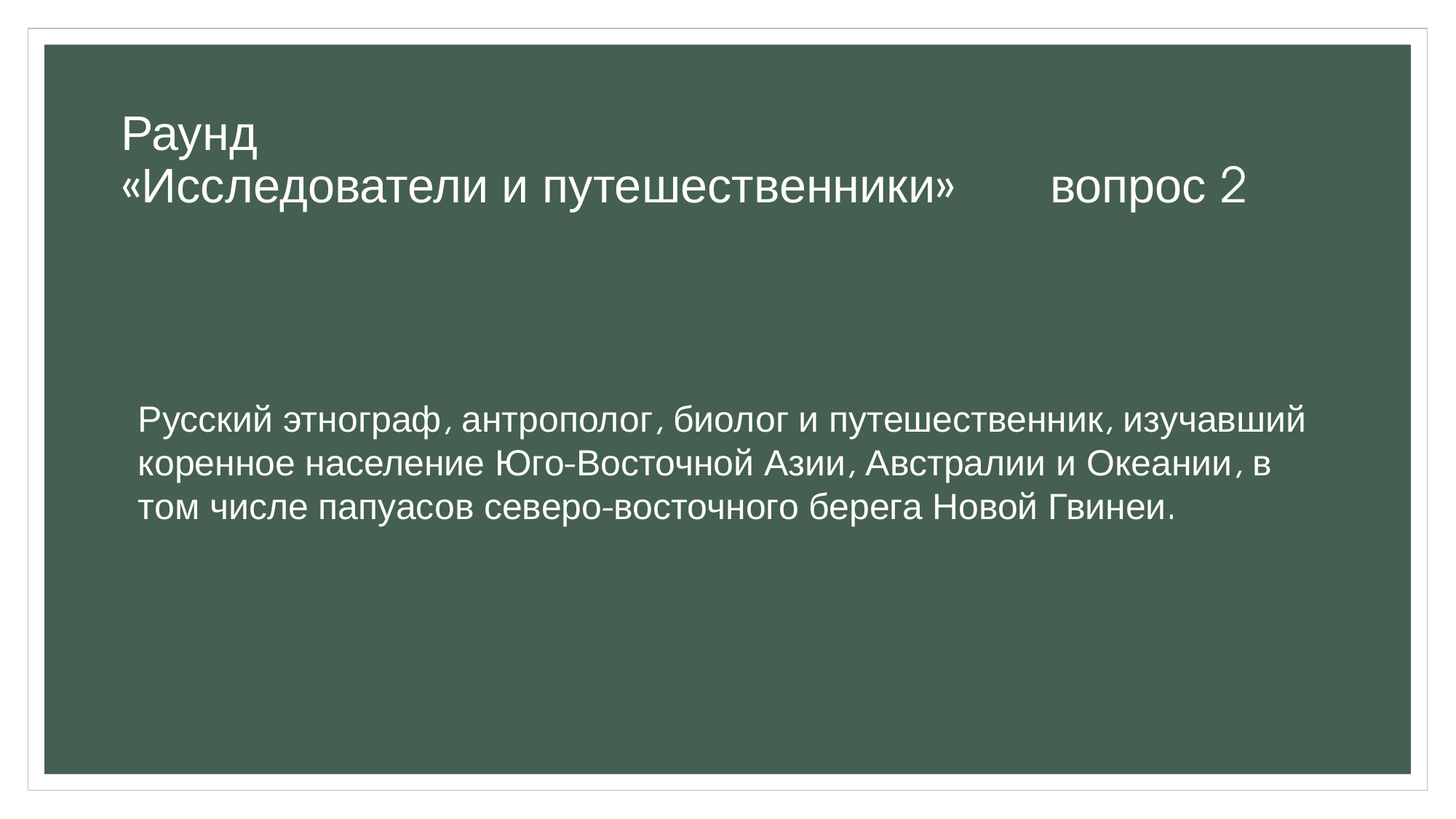

# Раунд «Исследователи и путешественники»       вопрос 2
Русский этнограф, антрополог, биолог и путешественник, изучавший коренное население Юго-Восточной Азии, Австралии и Океании, в том числе папуасов северо-восточного берега Новой Гвинеи.